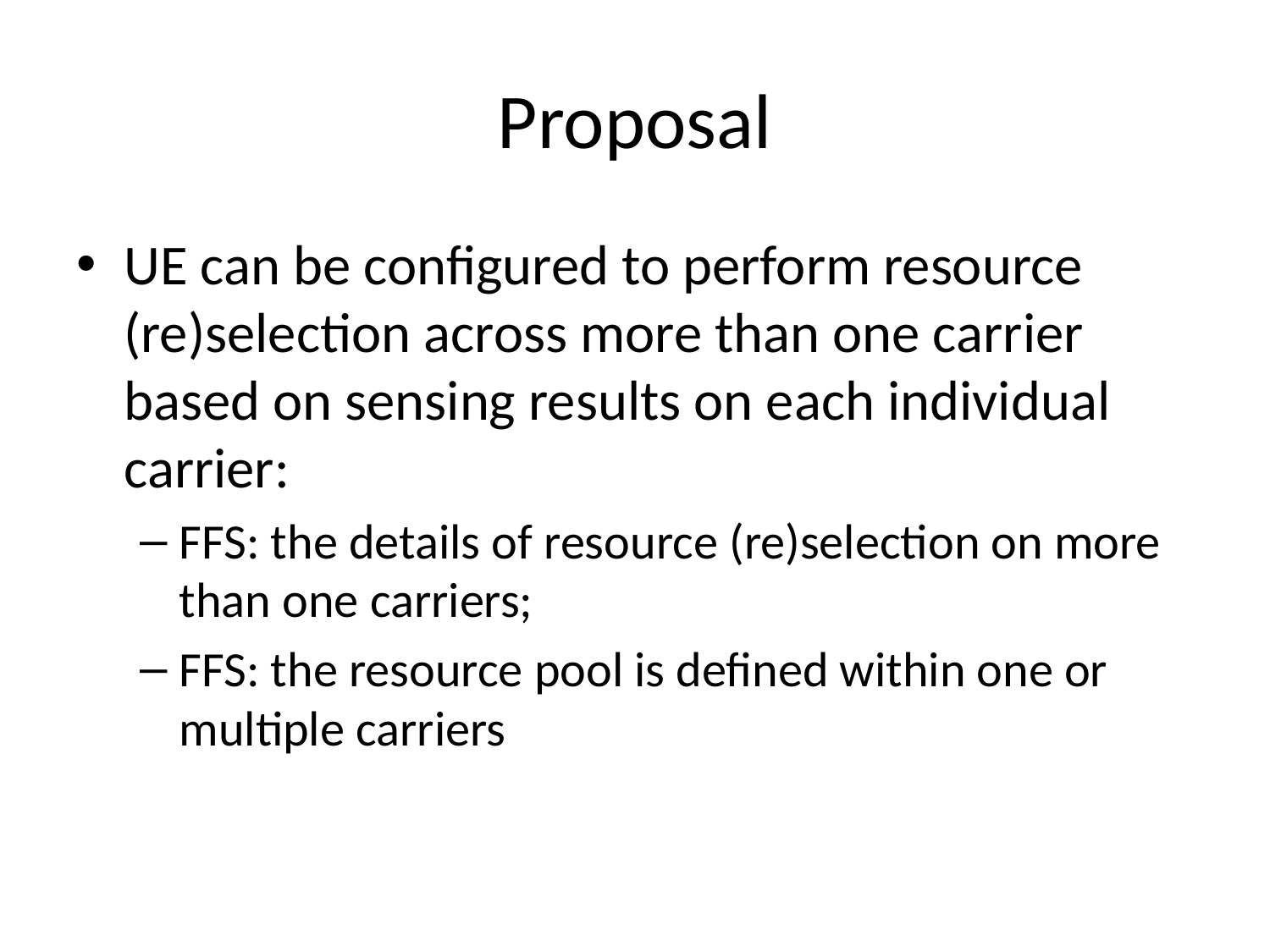

# Proposal
UE can be configured to perform resource (re)selection across more than one carrier based on sensing results on each individual carrier:
FFS: the details of resource (re)selection on more than one carriers;
FFS: the resource pool is defined within one or multiple carriers